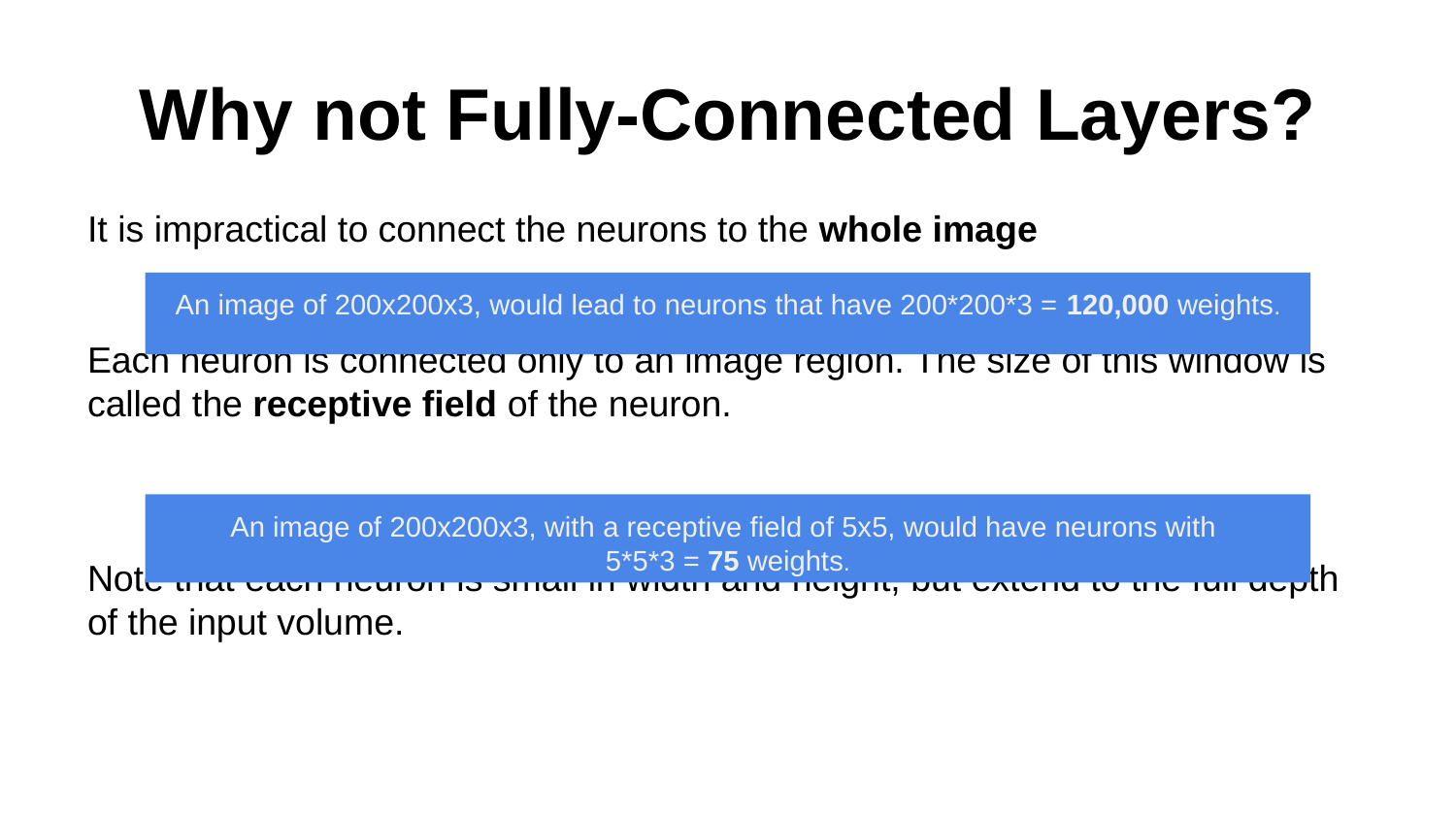

# Why not Fully-Connected Layers?
It is impractical to connect the neurons to the whole image

Each neuron is connected only to an image region. The size of this window is called the receptive field of the neuron.

Note that each neuron is small in width and height, but extend to the full depth of the input volume.

An image of 200x200x3, would lead to neurons that have 200*200*3 = 120,000 weights.

An image of 200x200x3, with a receptive field of 5x5, would have neurons with
5*5*3 = 75 weights.